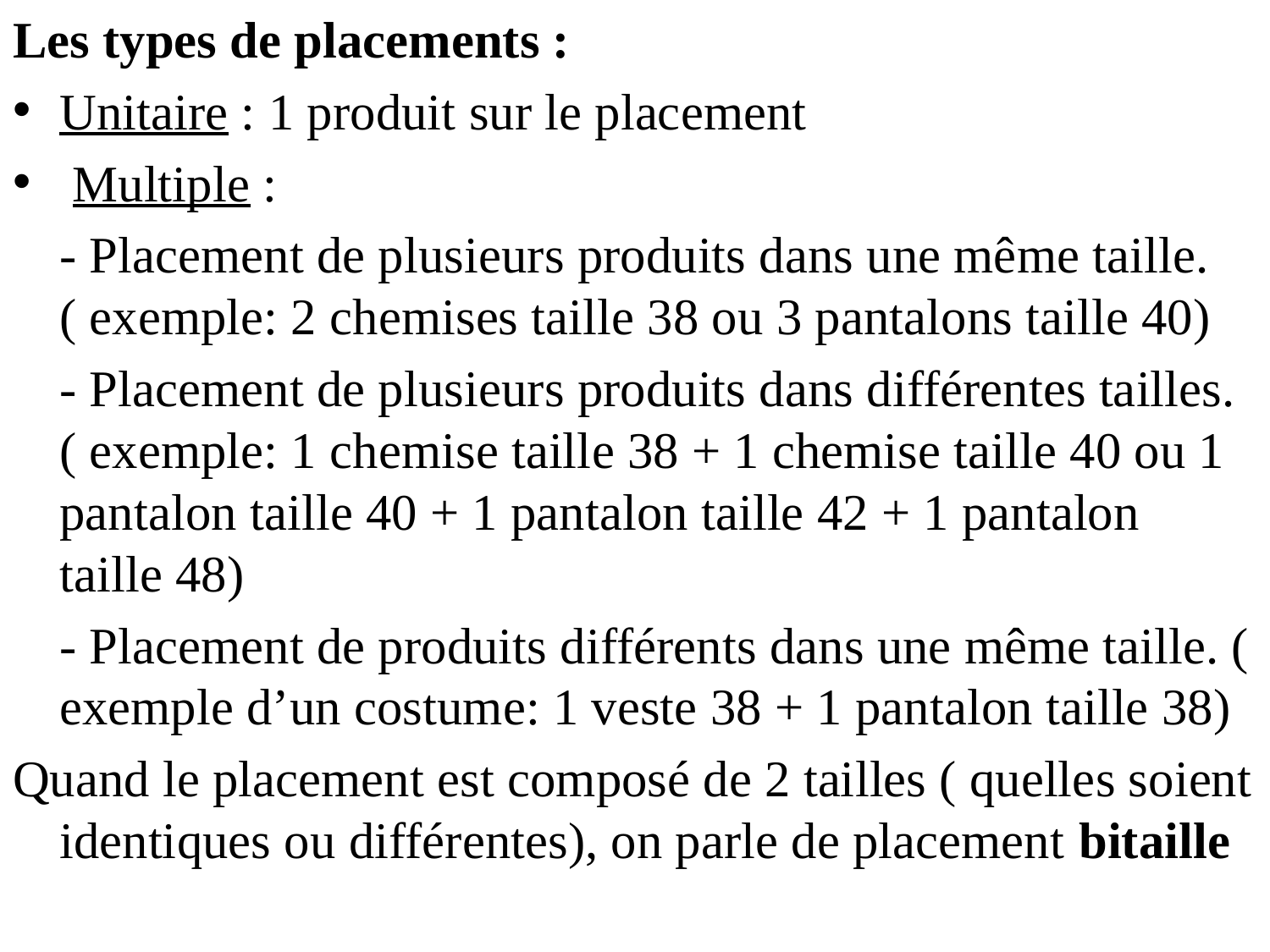

Les types de placements :
Unitaire : 1 produit sur le placement
 Multiple :
	- Placement de plusieurs produits dans une même taille. ( exemple: 2 chemises taille 38 ou 3 pantalons taille 40)
	- Placement de plusieurs produits dans différentes tailles. ( exemple: 1 chemise taille 38 + 1 chemise taille 40 ou 1 pantalon taille 40 + 1 pantalon taille 42 + 1 pantalon taille 48)
	- Placement de produits différents dans une même taille. ( exemple d’un costume: 1 veste 38 + 1 pantalon taille 38)
Quand le placement est composé de 2 tailles ( quelles soient identiques ou différentes), on parle de placement bitaille